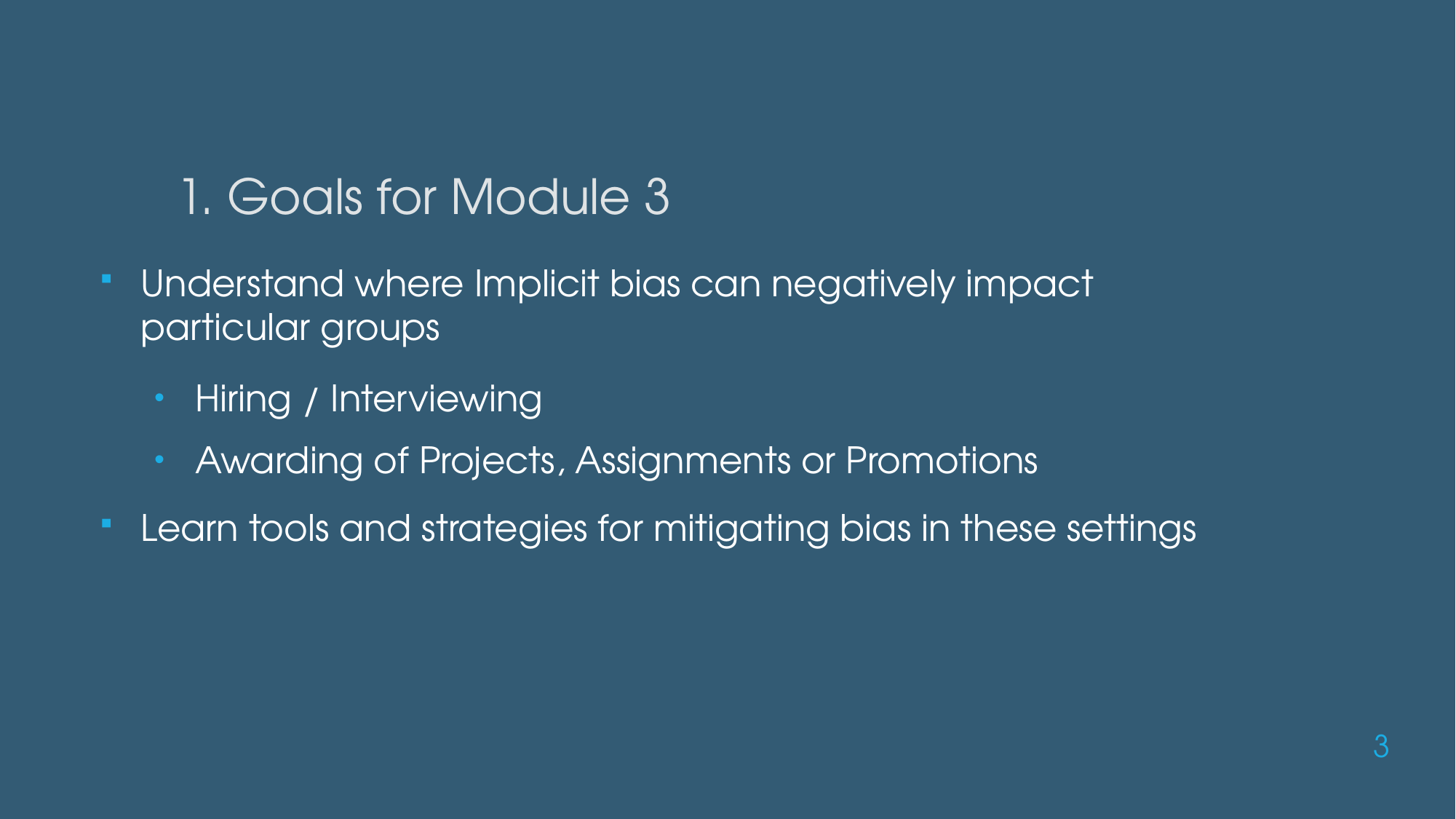

1. Goals for Module 3
Understand where Implicit bias can negatively impact particular groups
Hiring / Interviewing
Awarding of Projects, Assignments or Promotions
Learn tools and strategies for mitigating bias in these settings
3